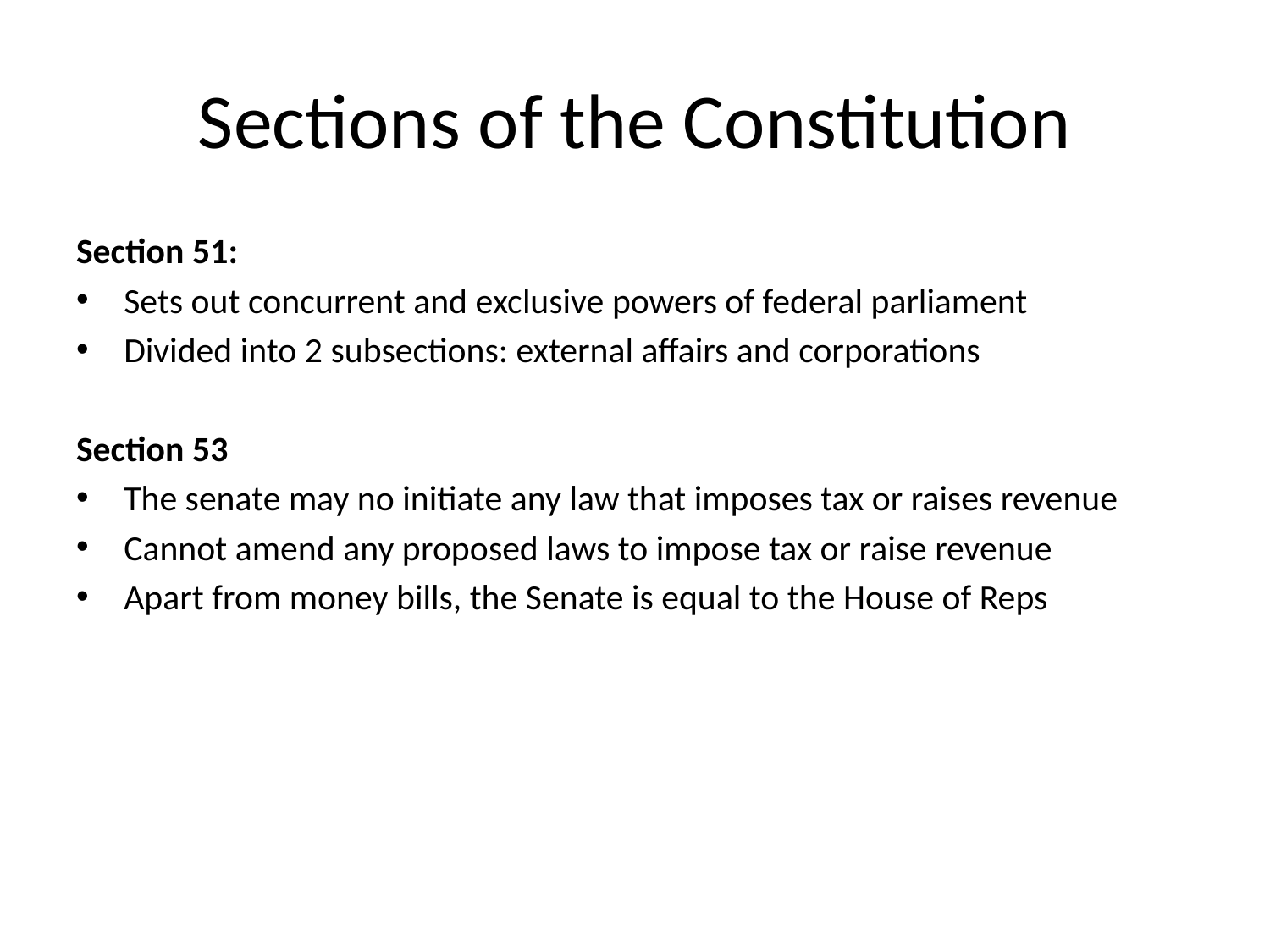

# Sections of the Constitution
Section 51:
Sets out concurrent and exclusive powers of federal parliament
Divided into 2 subsections: external affairs and corporations

Section 53
The senate may no initiate any law that imposes tax or raises revenue
Cannot amend any proposed laws to impose tax or raise revenue
Apart from money bills, the Senate is equal to the House of Reps